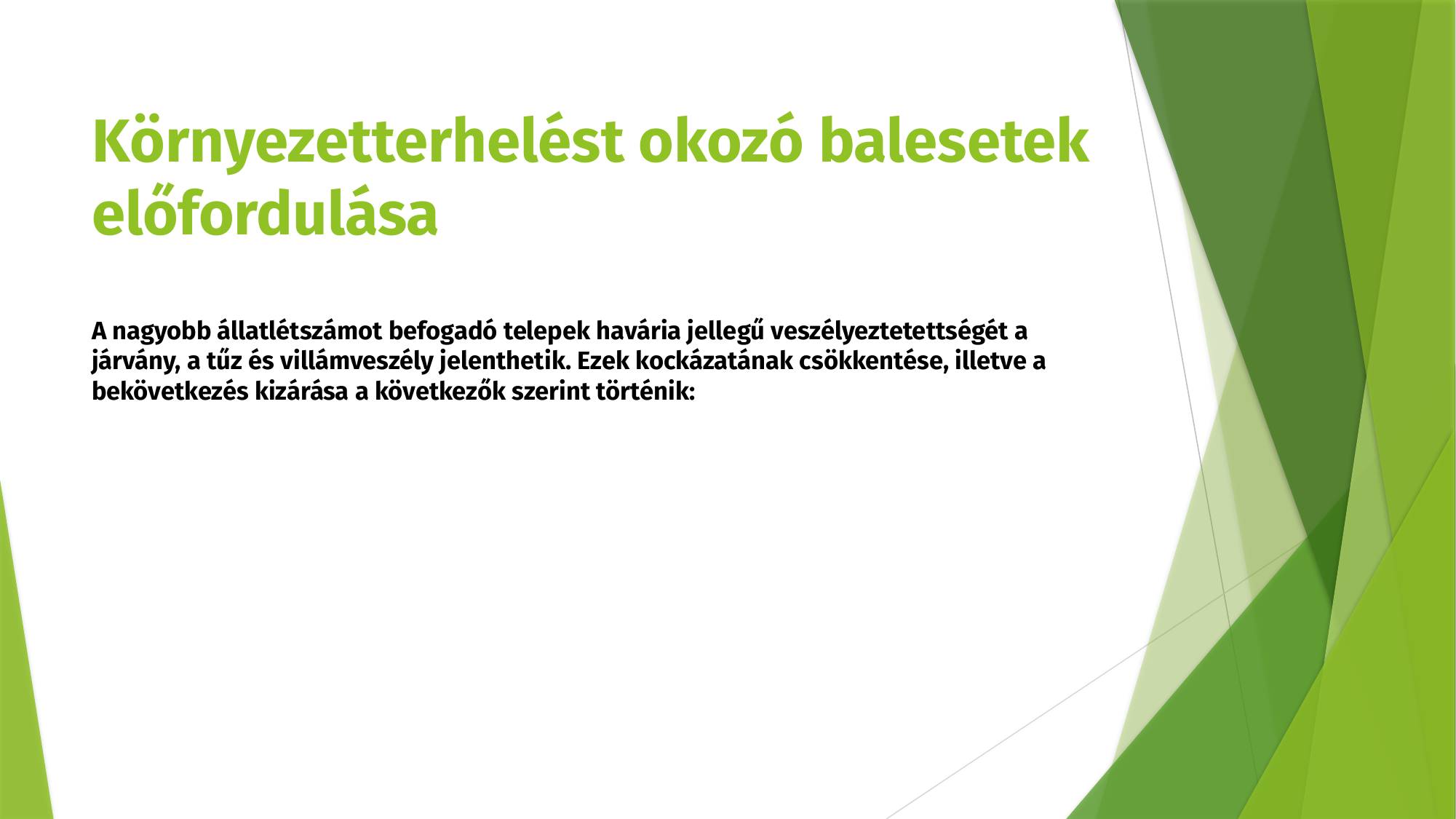

# Környezetterhelést okozó balesetek előfordulása
A nagyobb állatlétszámot befogadó telepek havária jellegű veszélyeztetettségét a járvány, a tűz és villámveszély jelenthetik. Ezek kockázatának csökkentése, illetve a bekövetkezés kizárása a következők szerint történik: